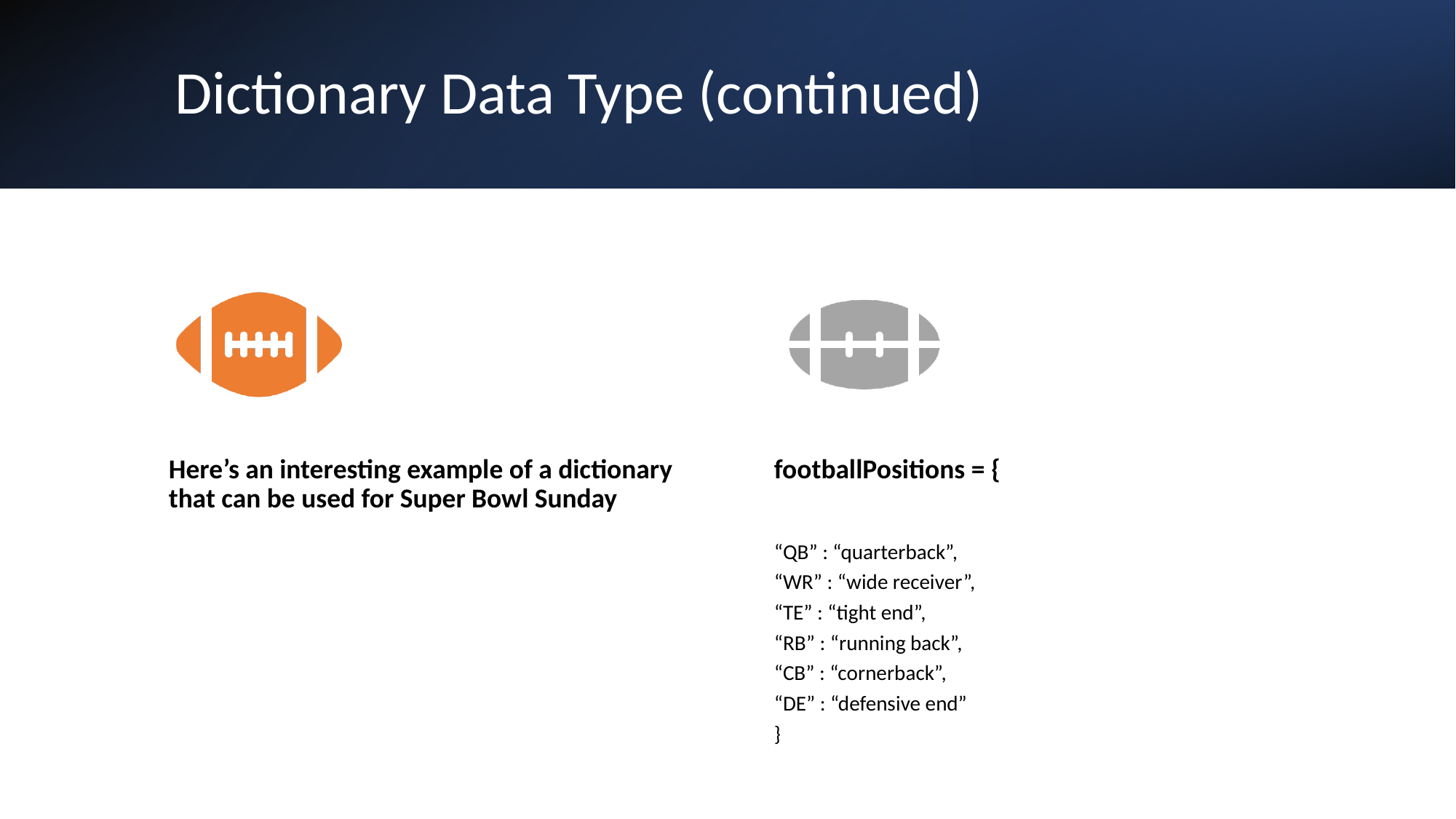

# Dictionary Data Type (continued)
Here’s an interesting example of a dictionary that can be used for Super Bowl Sunday
footballPositions = {
“QB” : “quarterback”,
“WR” : “wide receiver”,
“TE” : “tight end”,
“RB” : “running back”,
“CB” : “cornerback”,
“DE” : “defensive end”
}